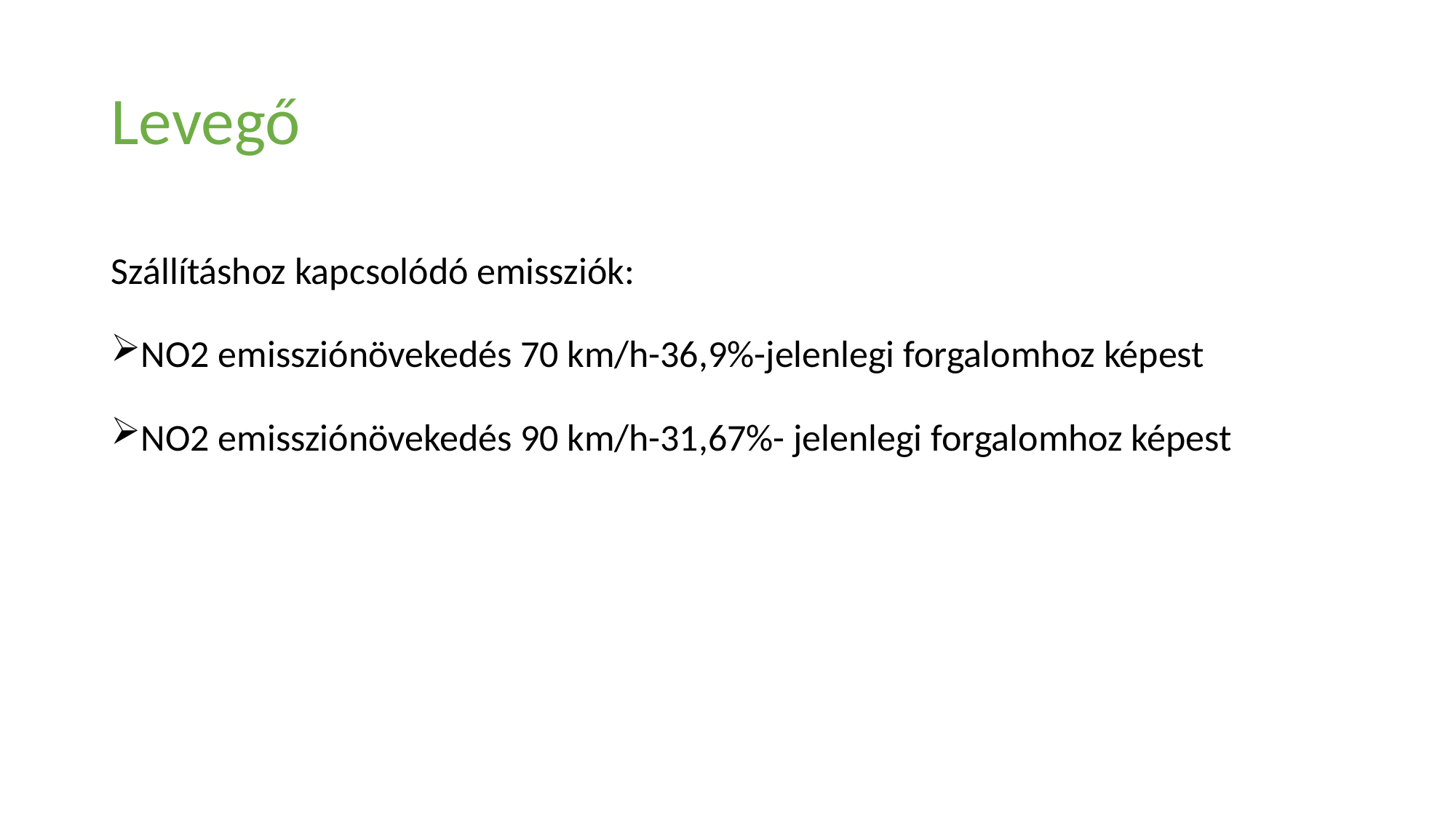

# Levegő
Szállításhoz kapcsolódó emissziók:
NO2 emissziónövekedés 70 km/h-36,9%-jelenlegi forgalomhoz képest
NO2 emissziónövekedés 90 km/h-31,67%- jelenlegi forgalomhoz képest